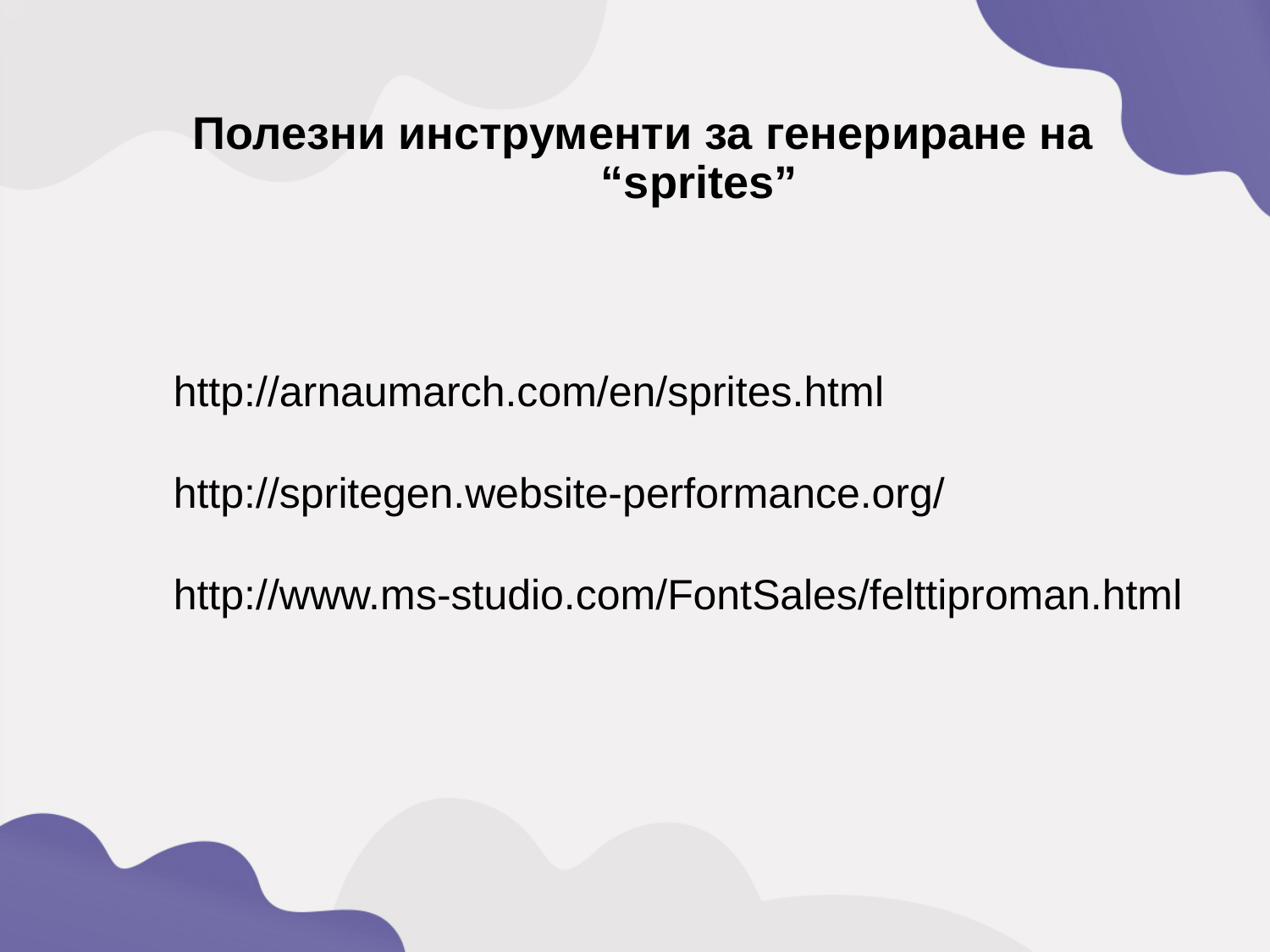

Полезни инструменти за генериране на “sprites”

	http://arnaumarch.com/en/sprites.html

	http://spritegen.website-performance.org/

	http://www.ms-studio.com/FontSales/felttiproman.html